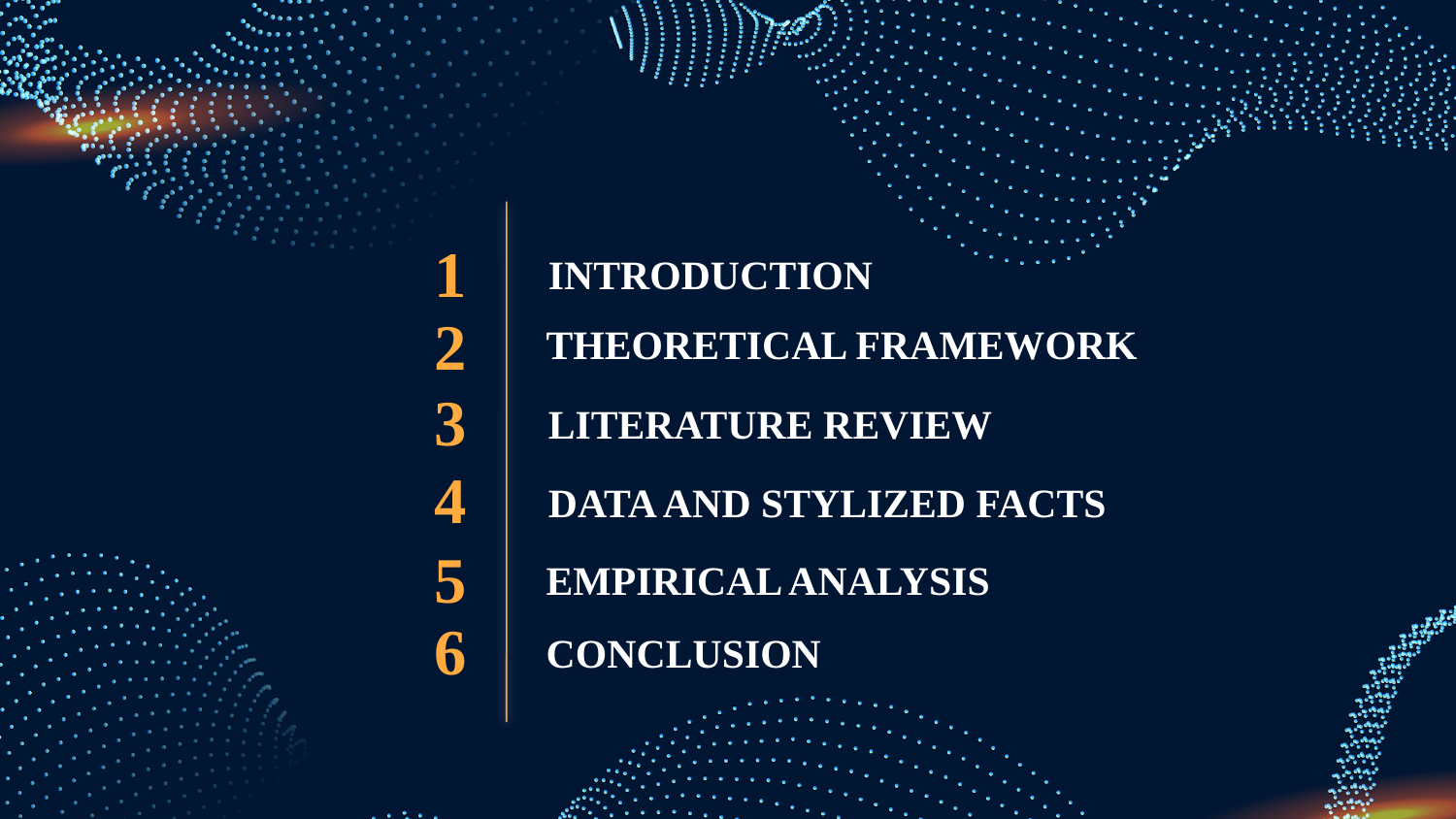

1
INTRODUCTION
# THEORETICAL FRAMEWORK
2
LITERATURE REVIEW
3
DATA AND STYLIZED FACTS
4
EMPIRICAL ANALYSIS
5
CONCLUSION
6